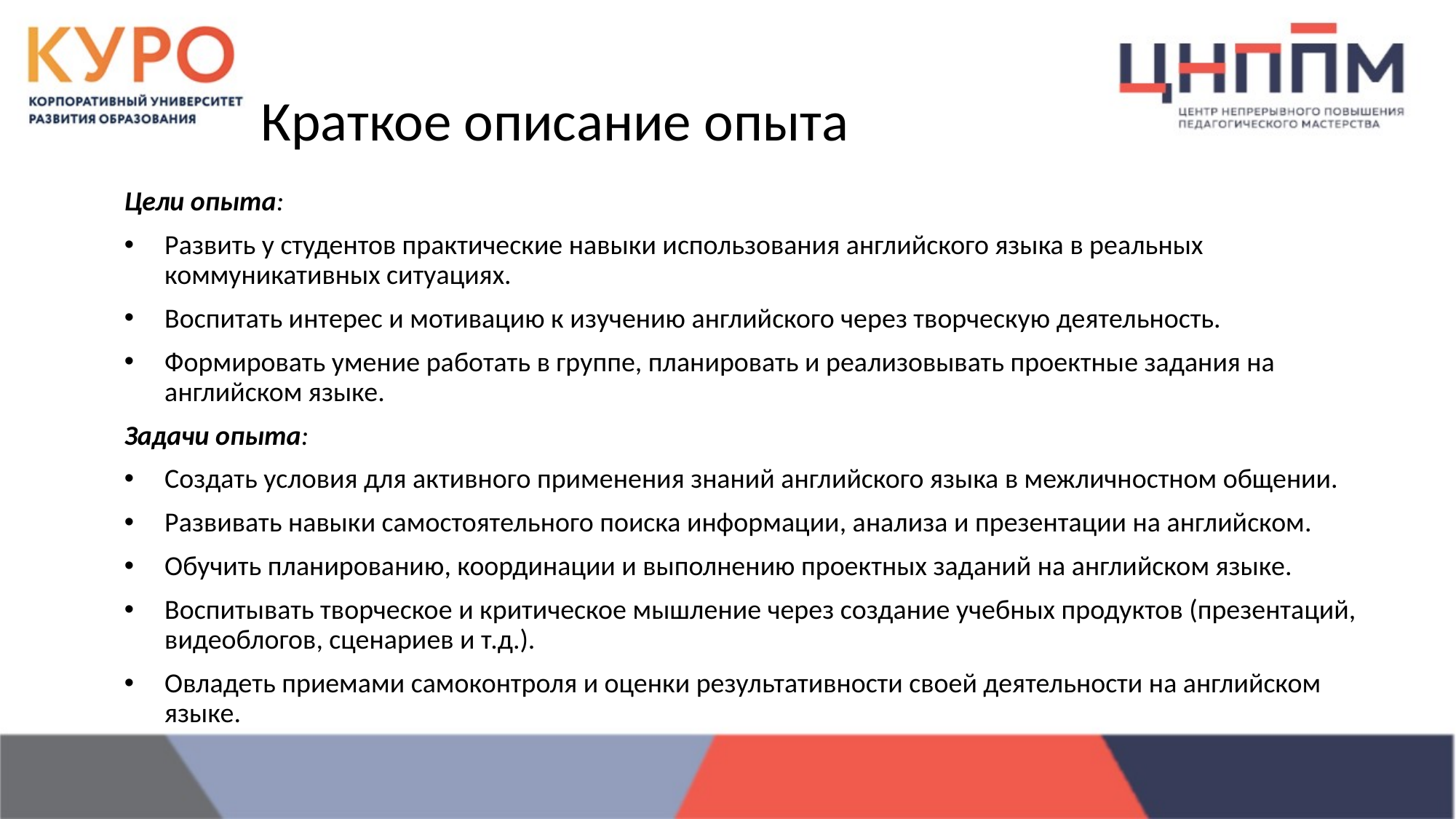

# Краткое описание опыта
Цели опыта:
Развить у студентов практические навыки использования английского языка в реальных коммуникативных ситуациях.
Воспитать интерес и мотивацию к изучению английского через творческую деятельность.
Формировать умение работать в группе, планировать и реализовывать проектные задания на английском языке.
Задачи опыта:
Создать условия для активного применения знаний английского языка в межличностном общении.
Развивать навыки самостоятельного поиска информации, анализа и презентации на английском.
Обучить планированию, координации и выполнению проектных заданий на английском языке.
Воспитывать творческое и критическое мышление через создание учебных продуктов (презентаций, видеоблогов, сценариев и т.д.).
Овладеть приемами самоконтроля и оценки результативности своей деятельности на английском языке.